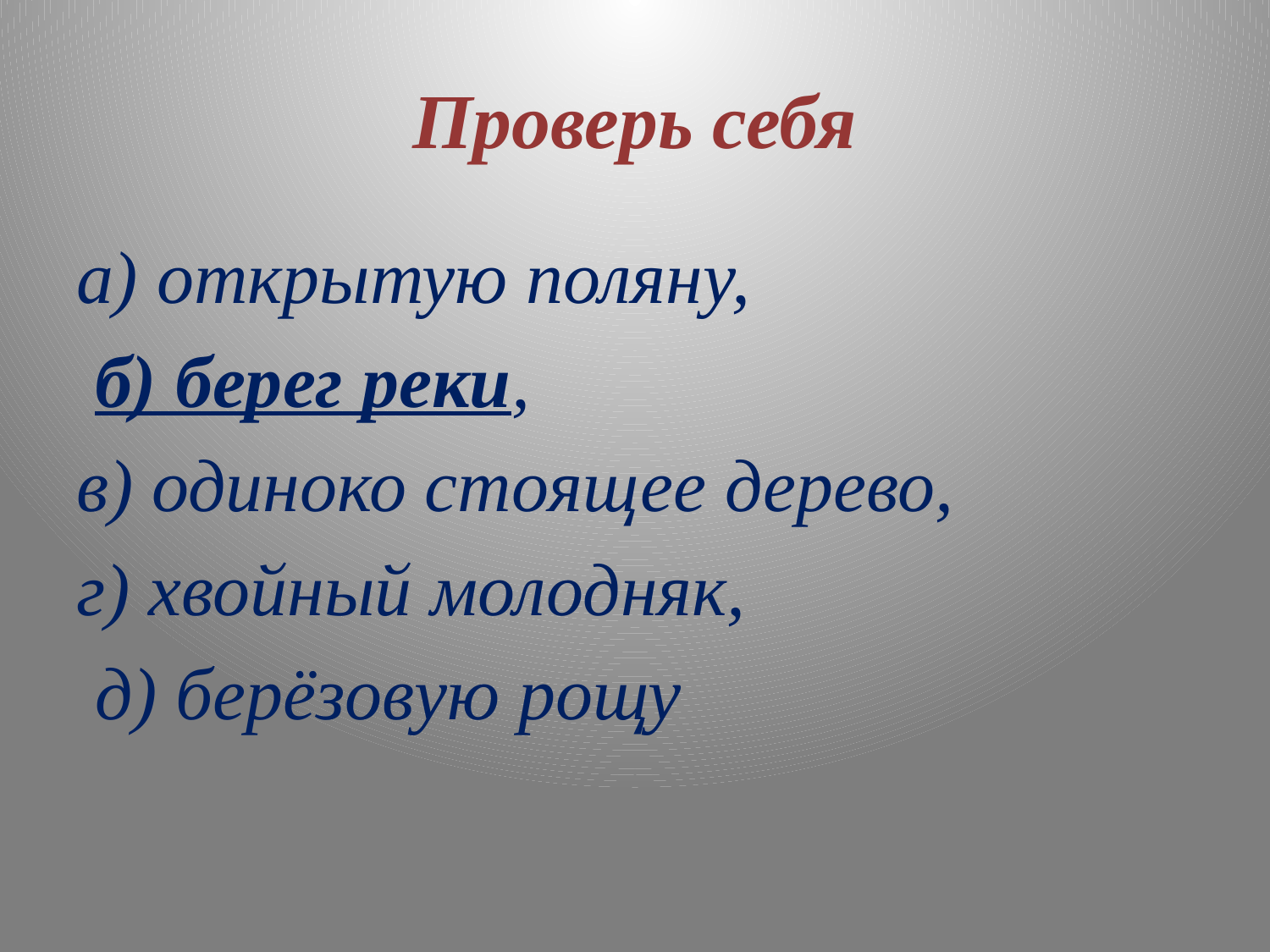

# Проверь себя
а) открытую поляну,
 б) берег реки,
в) одиноко стоящее дерево,
г) хвойный молодняк,
 д) берёзовую рощу